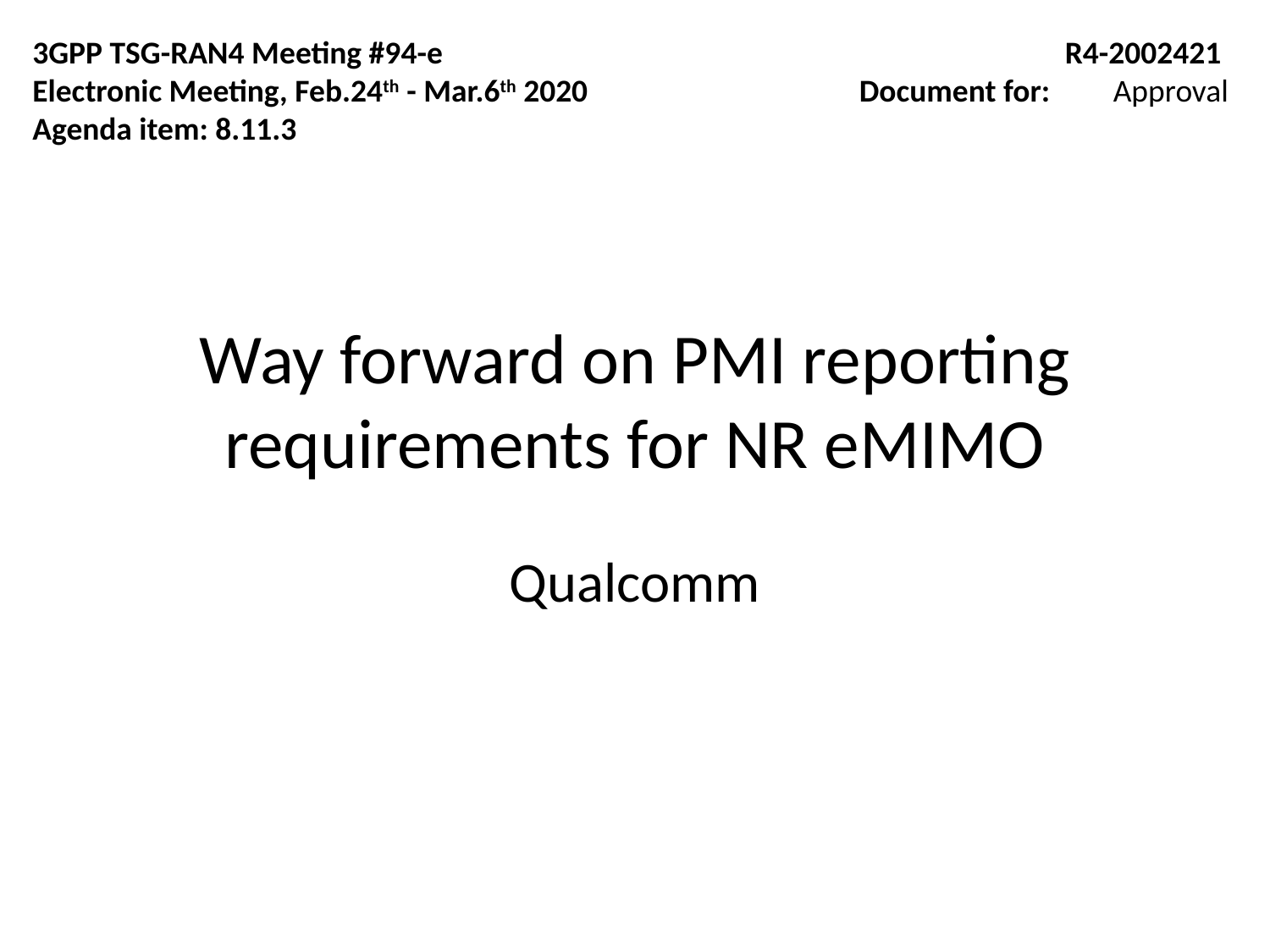

3GPP TSG-RAN4 Meeting #94-e
Electronic Meeting, Feb.24th - Mar.6th 2020
Agenda item: 8.11.3
R4-2002421
Document for:	Approval
# Way forward on PMI reporting requirements for NR eMIMO
Qualcomm